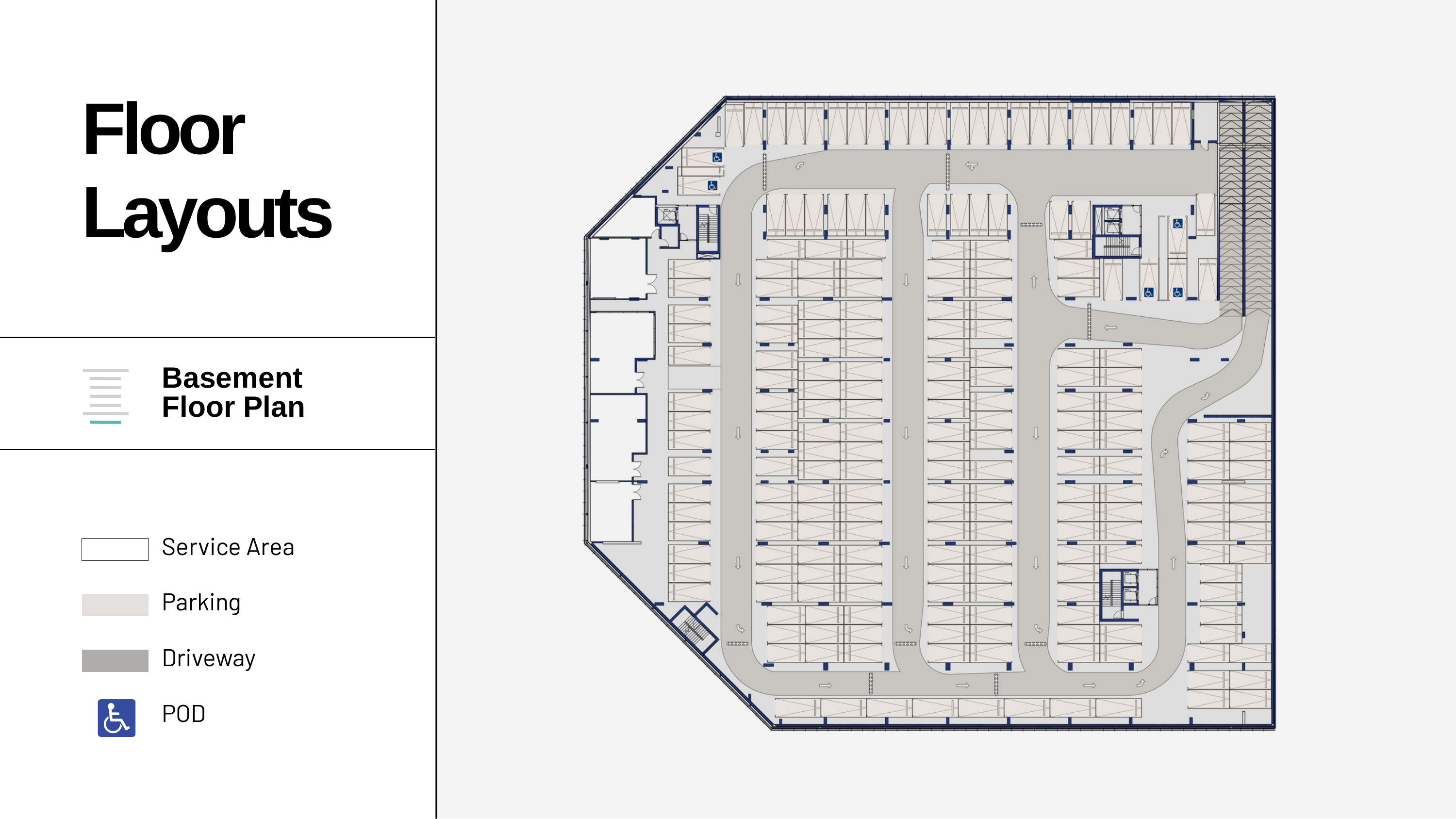

Floor
Layouts

Basement Floor Plan

Service Area

Parking

Driveway

POD